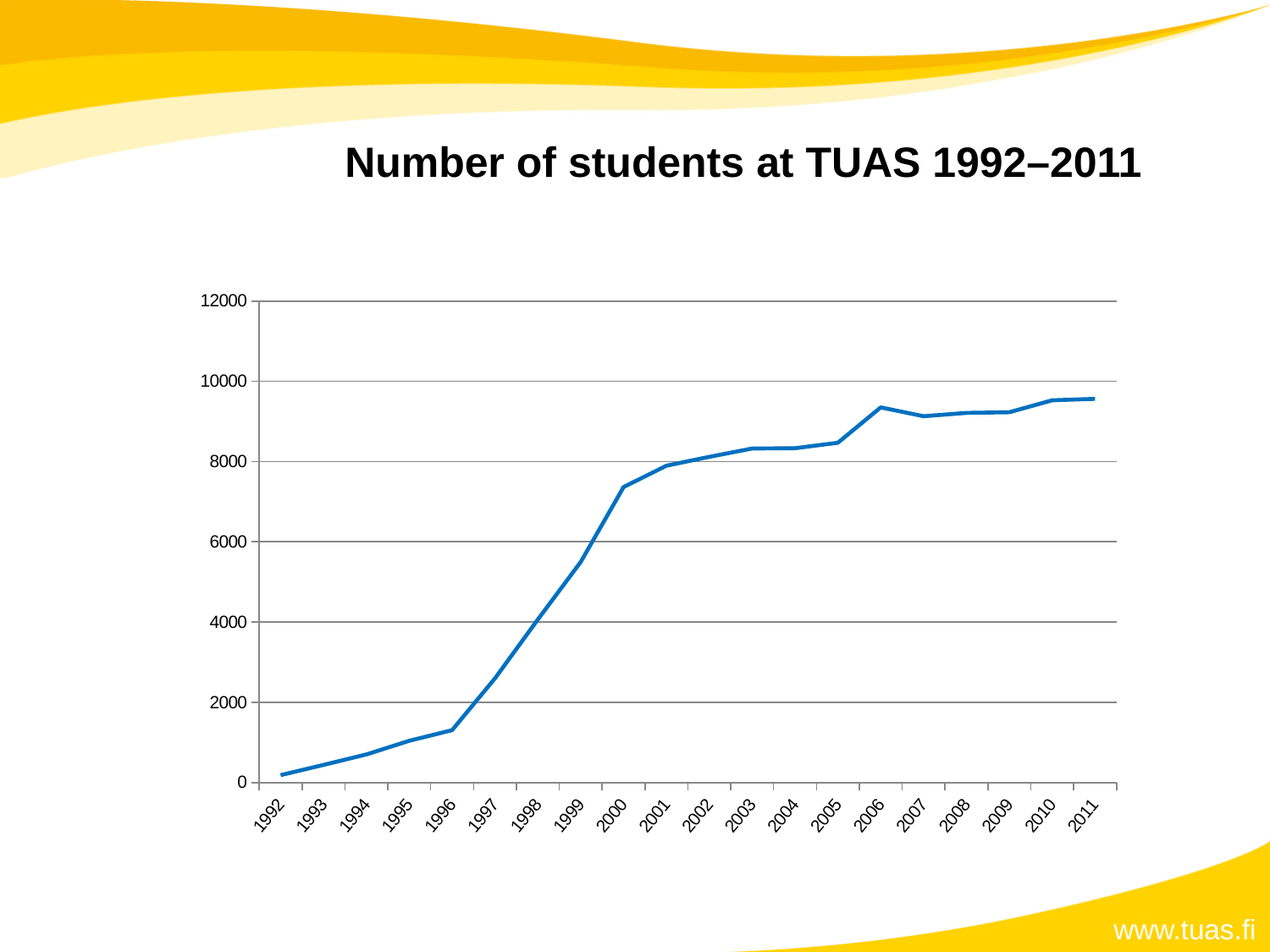

Number of students at TUAS 1992–2011

### Chart

| Category | 185 440 700 1040 1305 2595 4064 5496 7363 7897 8117 8325 8332 8468 9350 9129 9213 9229 9527 9562 |
|---|---|
| 1992 | 185.0 |
| 1993 | 440.0 |
| 1994 | 700.0 |
| 1995 | 1040.0 |
| 1996 | 1305.0 |
| 1997 | 2595.0 |
| 1998 | 4064.0 |
| 1999 | 5496.0 |
| 2000 | 7363.0 |
| 2001 | 7897.0 |
| 2002 | 8117.0 |
| 2003 | 8325.0 |
| 2004 | 8332.0 |
| 2005 | 8468.0 |
| 2006 | 9350.0 |
| 2007 | 9129.0 |
| 2008 | 9213.0 |
| 2009 | 9229.0 |
| 2010 | 9527.0 |
| 2011 | 9562.0 |